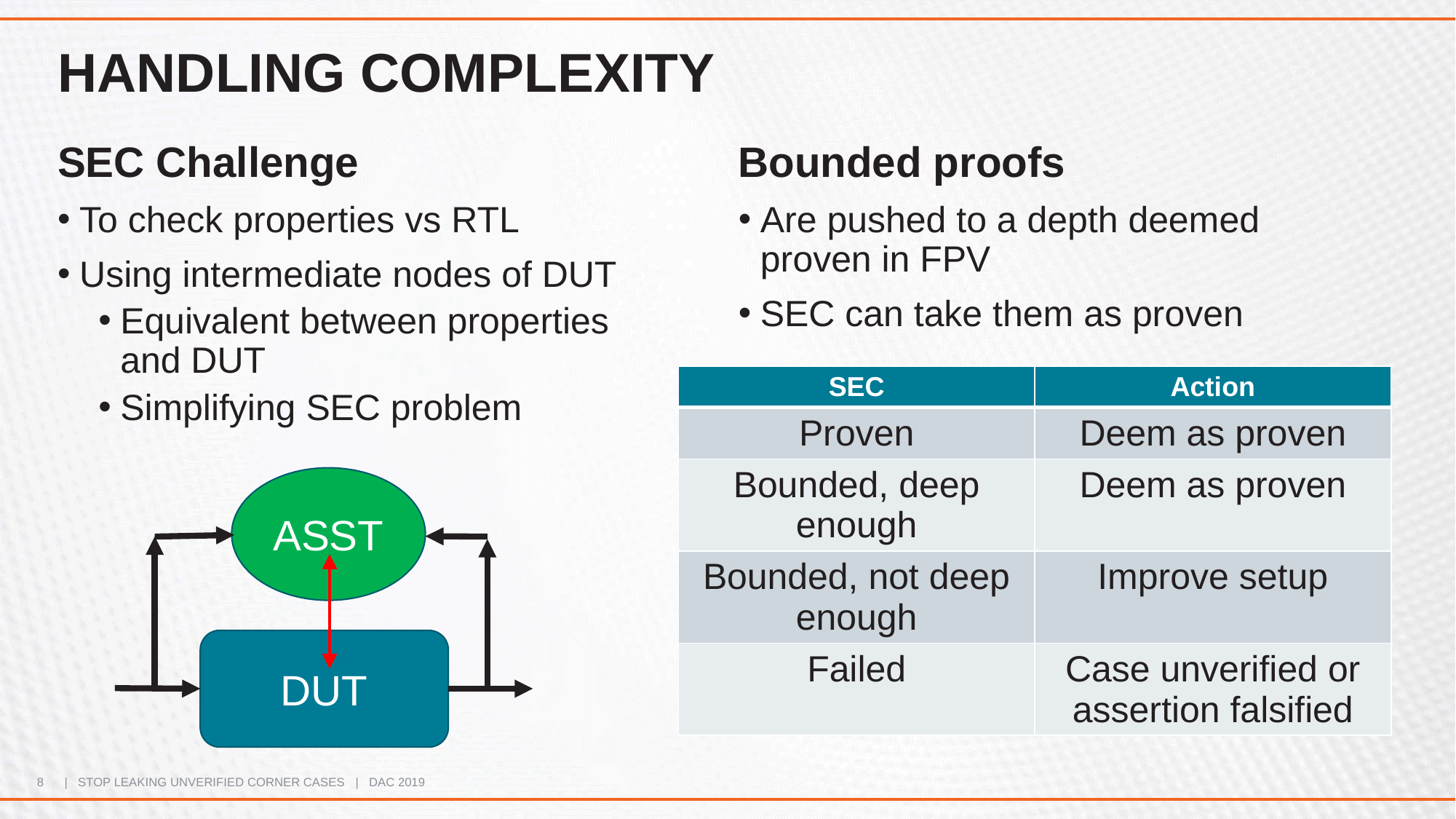

# Handling Complexity
Bounded proofs
Are pushed to a depth deemed proven in FPV
SEC can take them as proven
SEC Challenge
To check properties vs RTL
Using intermediate nodes of DUT
Equivalent between properties and DUT
Simplifying SEC problem
| SEC | Action |
| --- | --- |
| Proven | Deem as proven |
| Bounded, deep enough | Deem as proven |
| Bounded, not deep enough | Improve setup |
| Failed | Case unverified or assertion falsified |
ASST
DUT